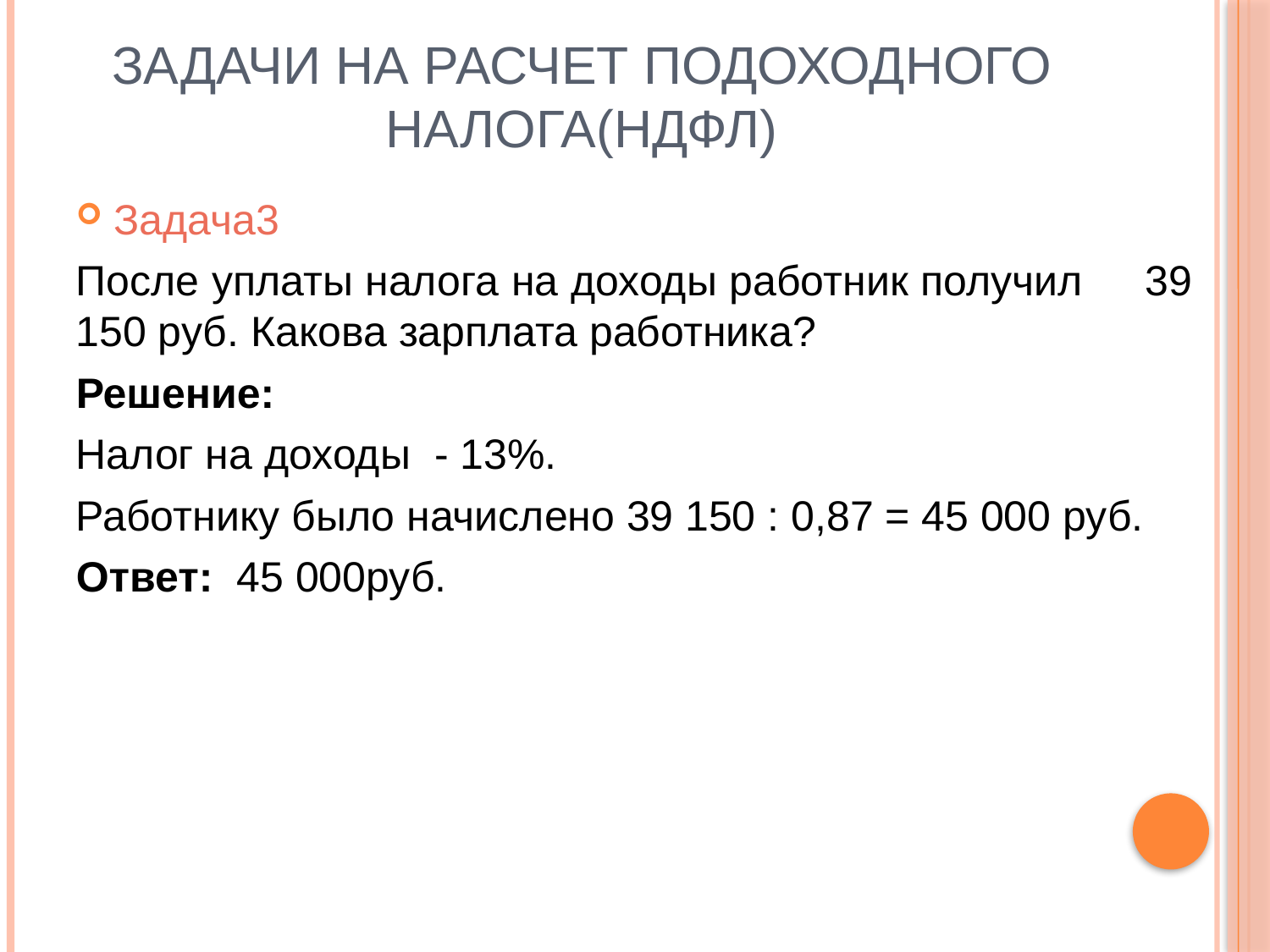

# Задачи на расчет подоходного налога(НДФЛ)
Задача3
После уплаты налога на доходы работник получил     39 150 руб. Какова зарплата работника?
Решение:
Налог на доходы  - 13%.
Работнику было начислено 39 150 : 0,87 = 45 000 руб.
Ответ:  45 000руб.